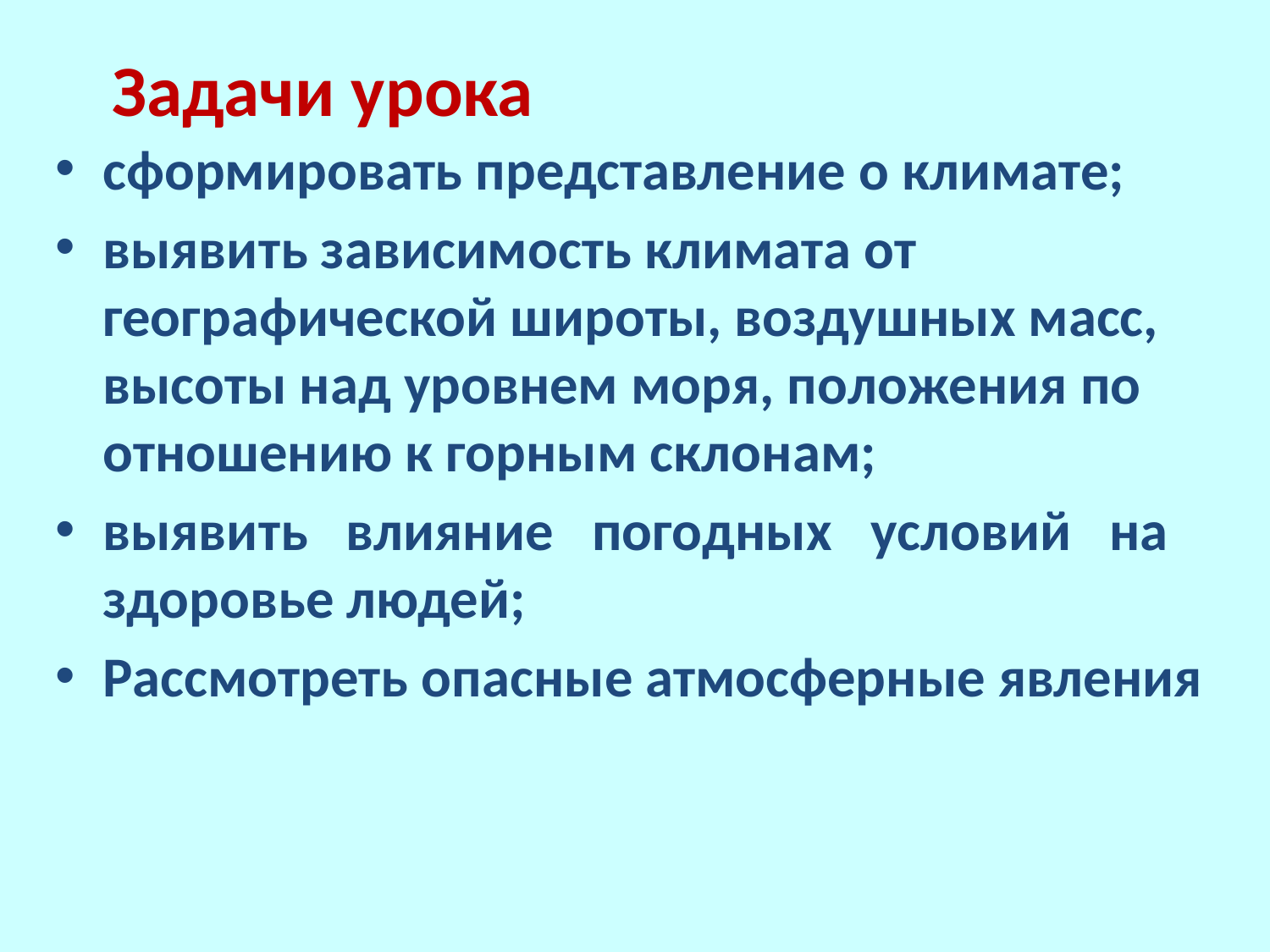

# Задачи урока
сформировать представление о климате;
выявить зависимость климата от географической широты, воздушных масс, высоты над уровнем моря, положения по отношению к горным склонам;
выявить   влияние   погодных   условий   на   здоровье людей;
Рассмотреть опасные атмосферные явления